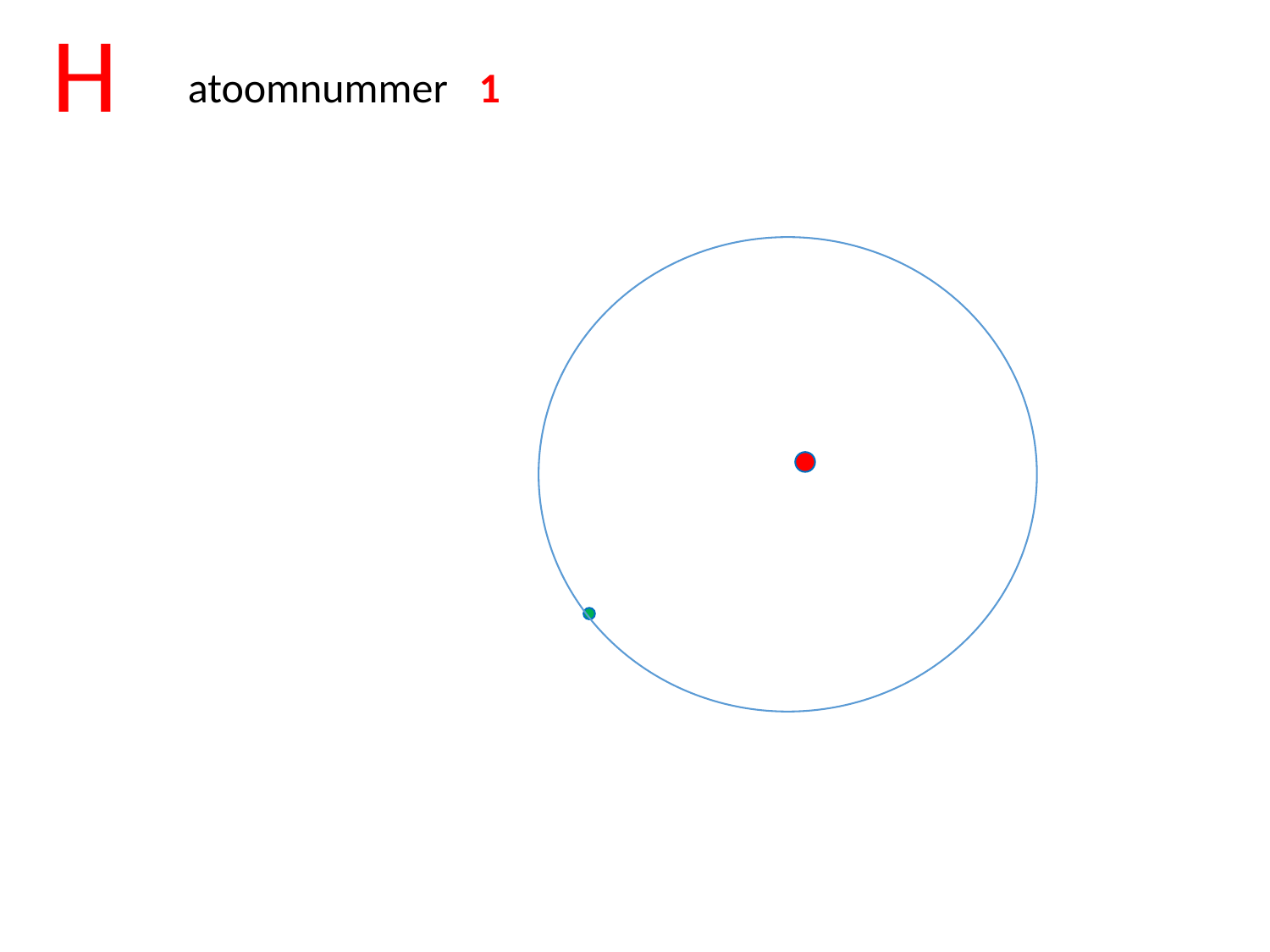

H
S

					            	        p
						      n
						         atoomkern

  atoomnummer 11